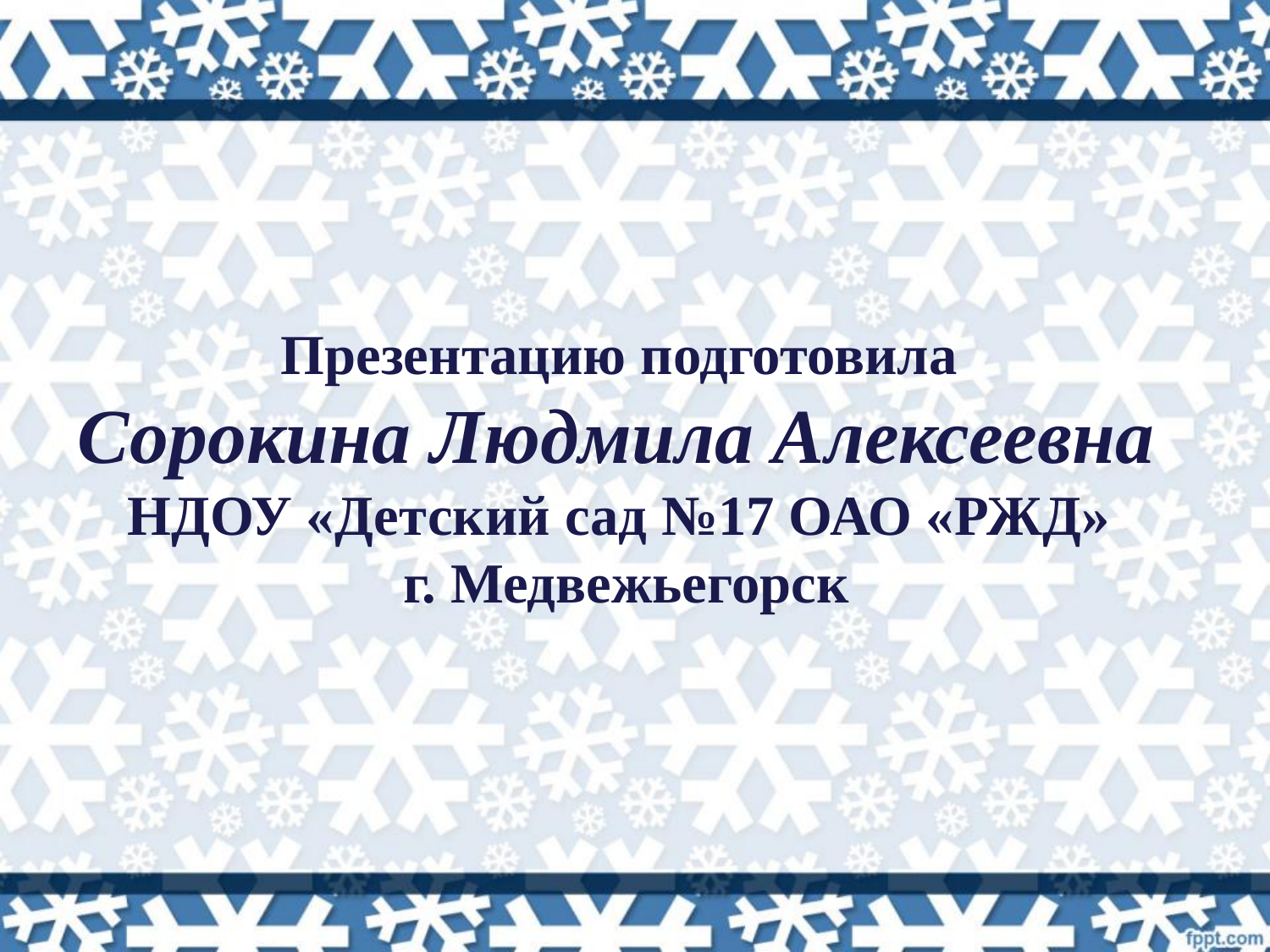

# Презентацию подготовила Сорокина Людмила Алексеевна НДОУ «Детский сад №17 ОАО «РЖД» г. Медвежьегорск